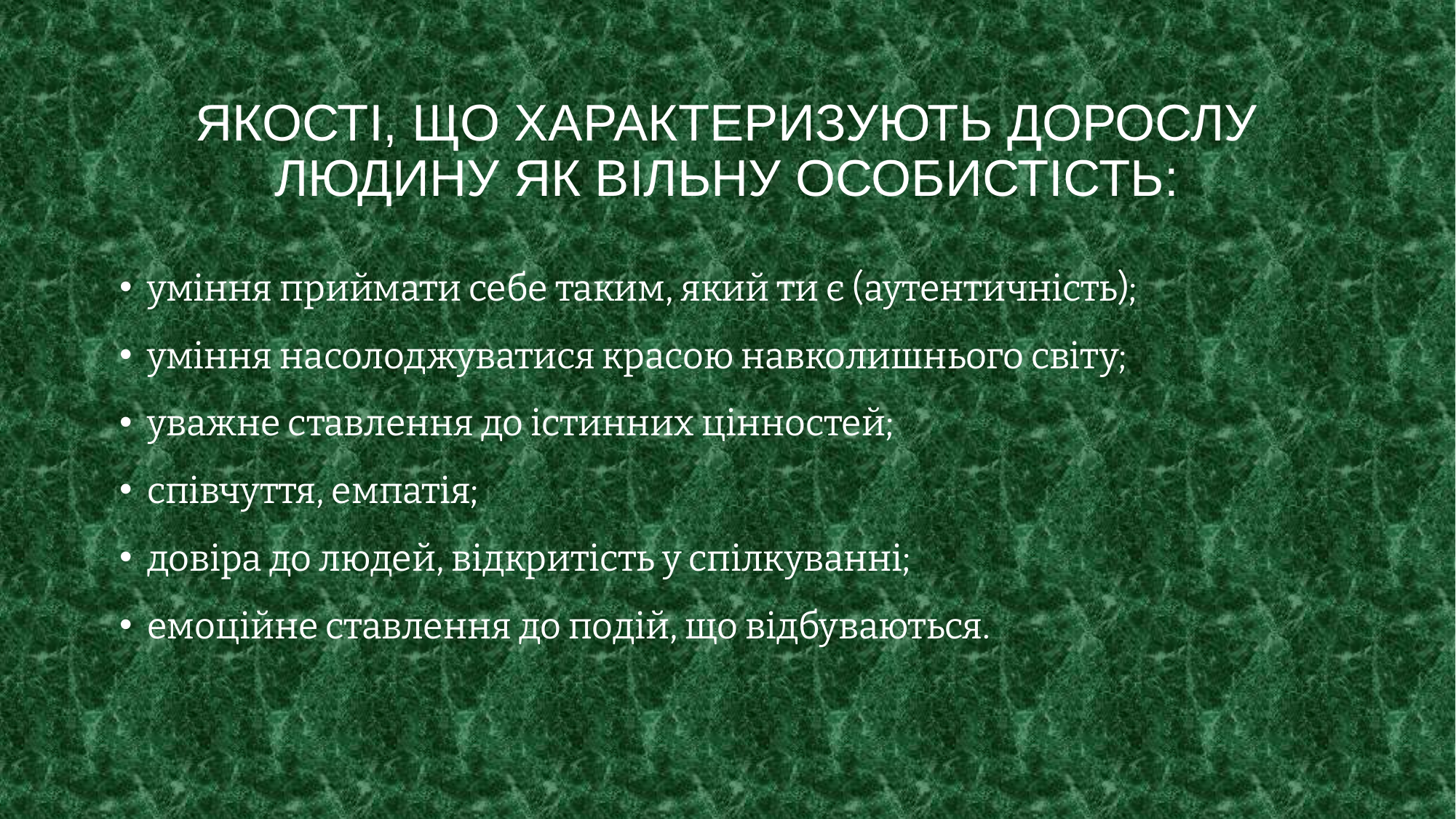

# якості, що характеризують дорослу людину як вільну особистість:
уміння приймати себе таким, який ти є (аутентичність);
уміння насолоджуватися красою навколишнього світу;
уважне ставлення до істинних цінностей;
співчуття, емпатія;
довіра до людей, відкритість у спілкуванні;
емоційне ставлення до подій, що відбуваються.